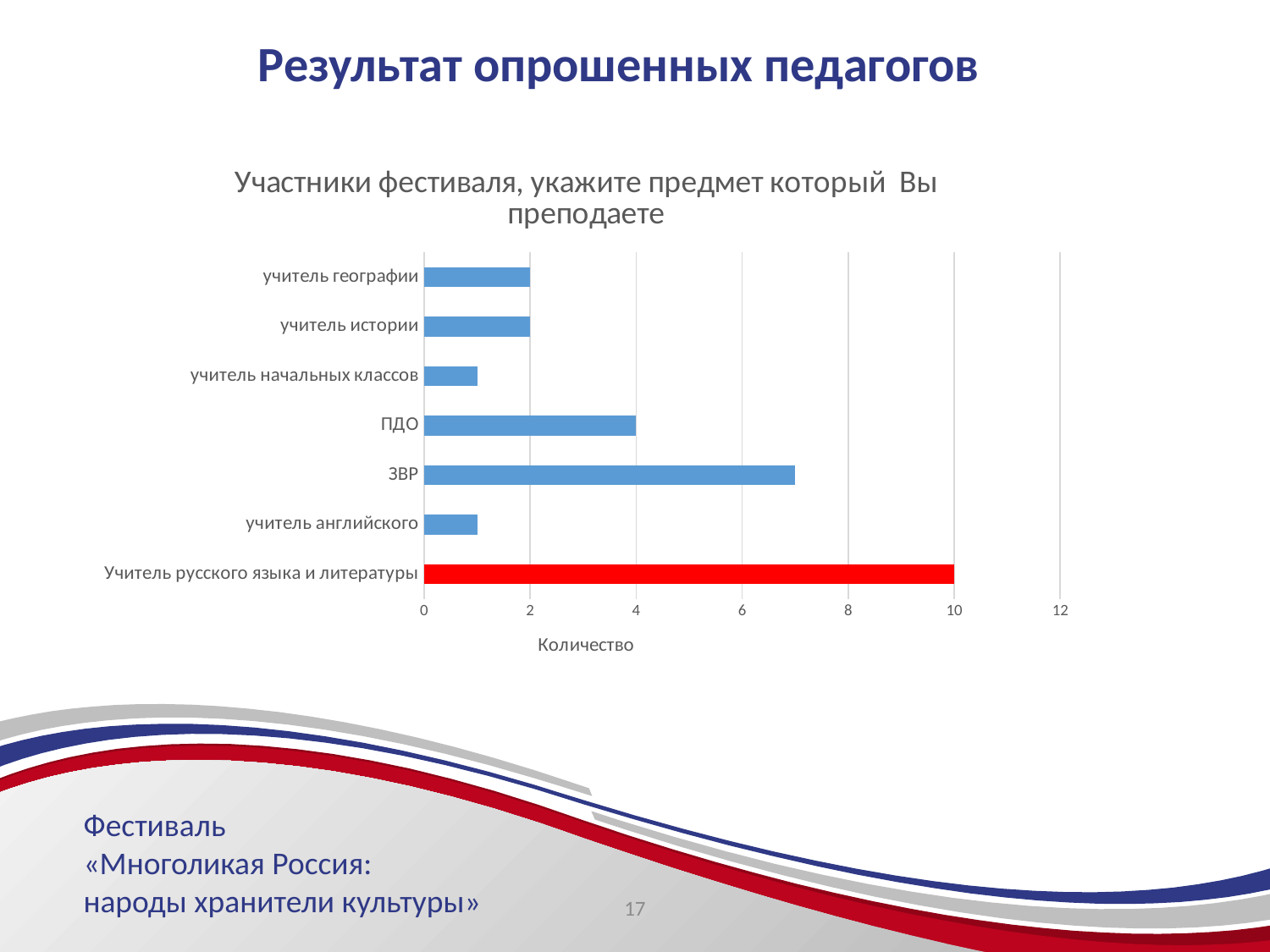

# Результат опрошенных педагогов

### Chart: Участники фестиваля, укажите предмет который  Вы преподаете

| Category |  |
|---|---|
| Учитель русского языка и литературы | 10.0 |
| учитель английского | 1.0 |
| ЗВР | 7.0 |
| ПДО | 4.0 |
| учитель начальных классов | 1.0 |
| учитель истории | 2.0 |
| учитель географии | 2.0 |
Фестиваль
«Многоликая Россия:
народы хранители культуры»
17